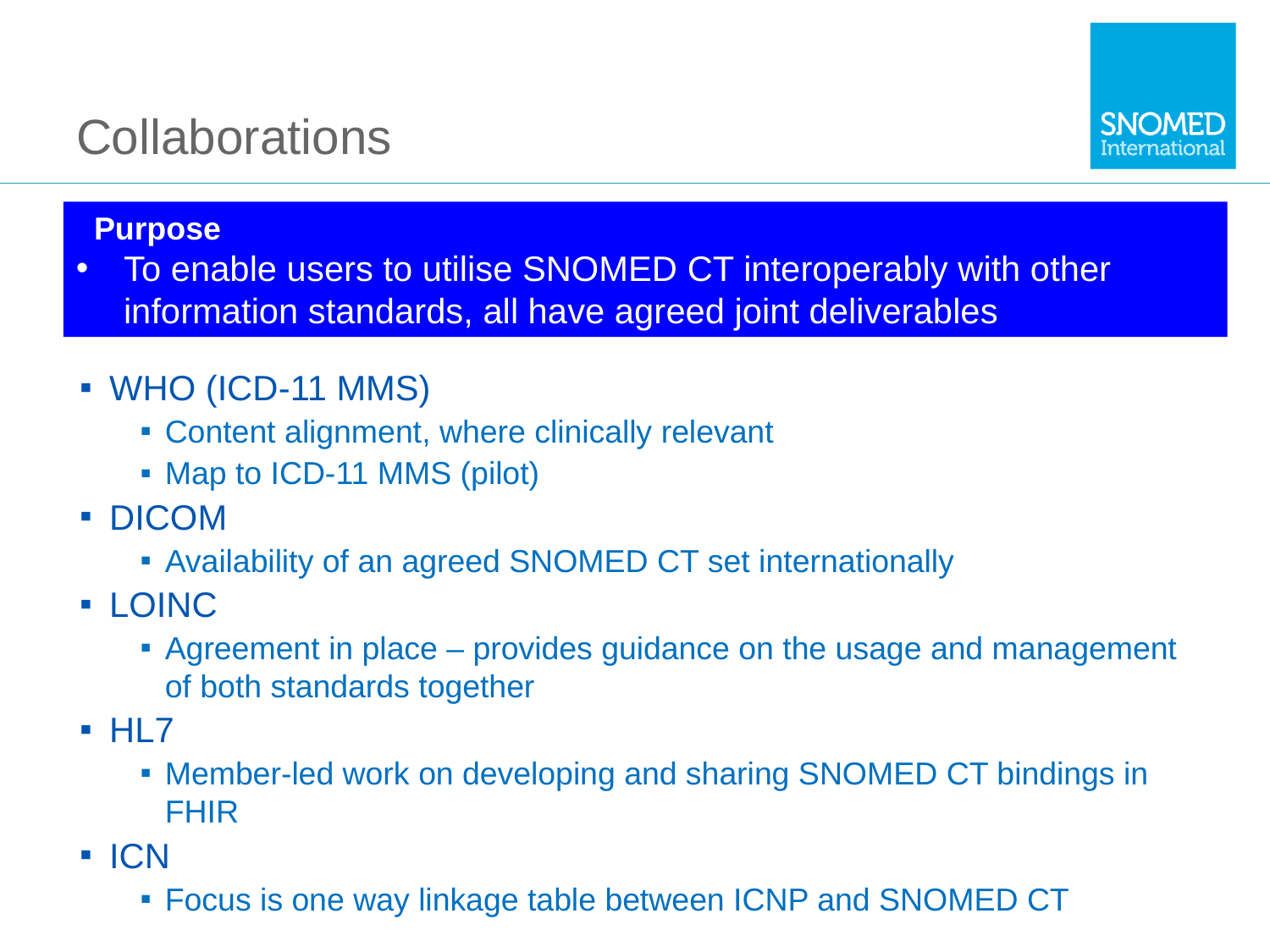

# Collaborations
Purpose
To enable users to utilise SNOMED CT interoperably with other information standards, all have agreed joint deliverables

WHO (ICD-11 MMS)
Content alignment, where clinically relevant
Map to ICD-11 MMS (pilot)
DICOM
Availability of an agreed SNOMED CT set internationally
LOINC
Agreement in place – provides guidance on the usage and management of both standards together
HL7
Member-led work on developing and sharing SNOMED CT bindings in FHIR
ICN
Focus is one way linkage table between ICNP and SNOMED CT